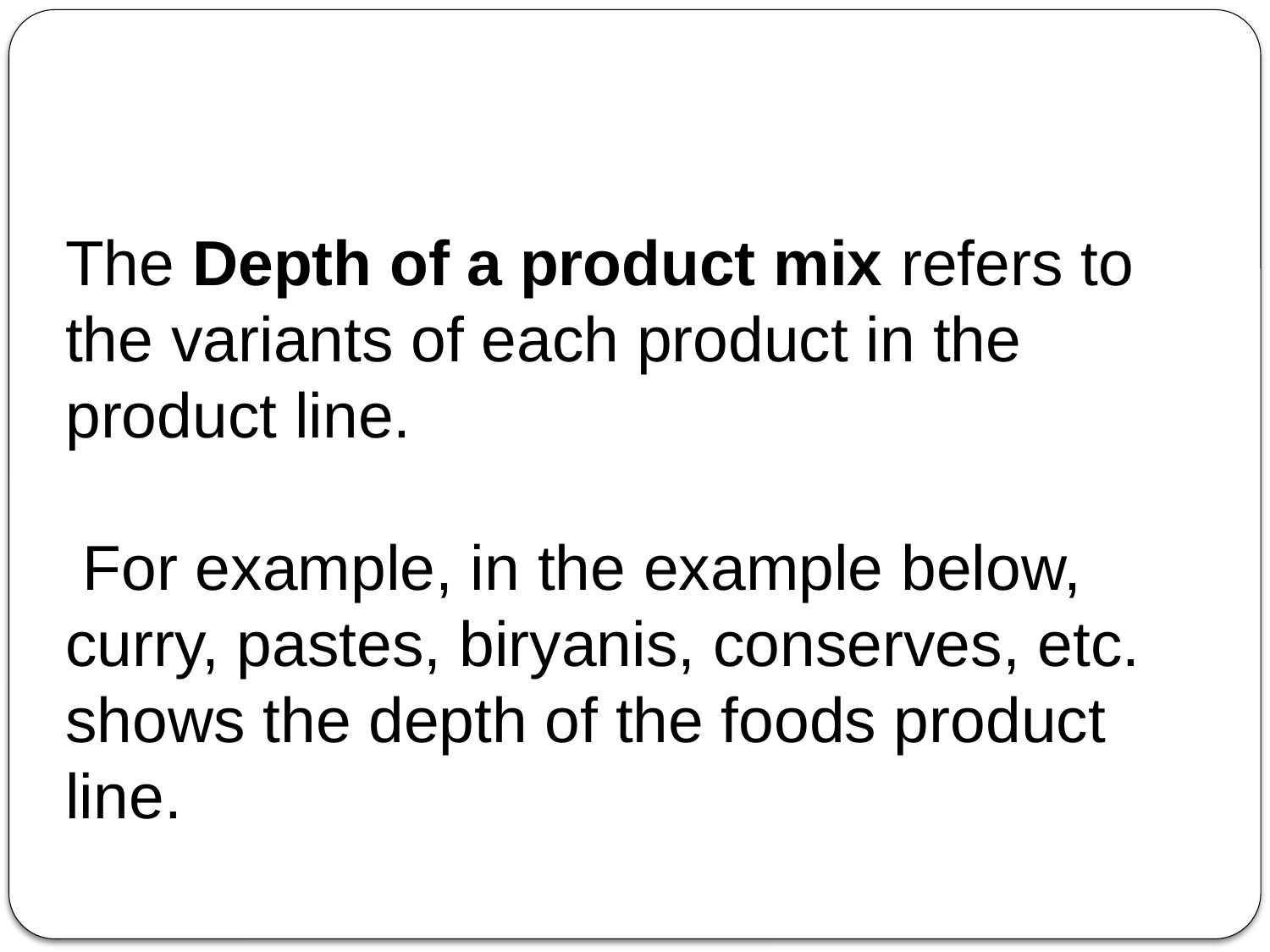

The Depth of a product mix refers to the variants of each product in the product line.

 For example, in the example below, curry, pastes, biryanis, conserves, etc. shows the depth of the foods product line.